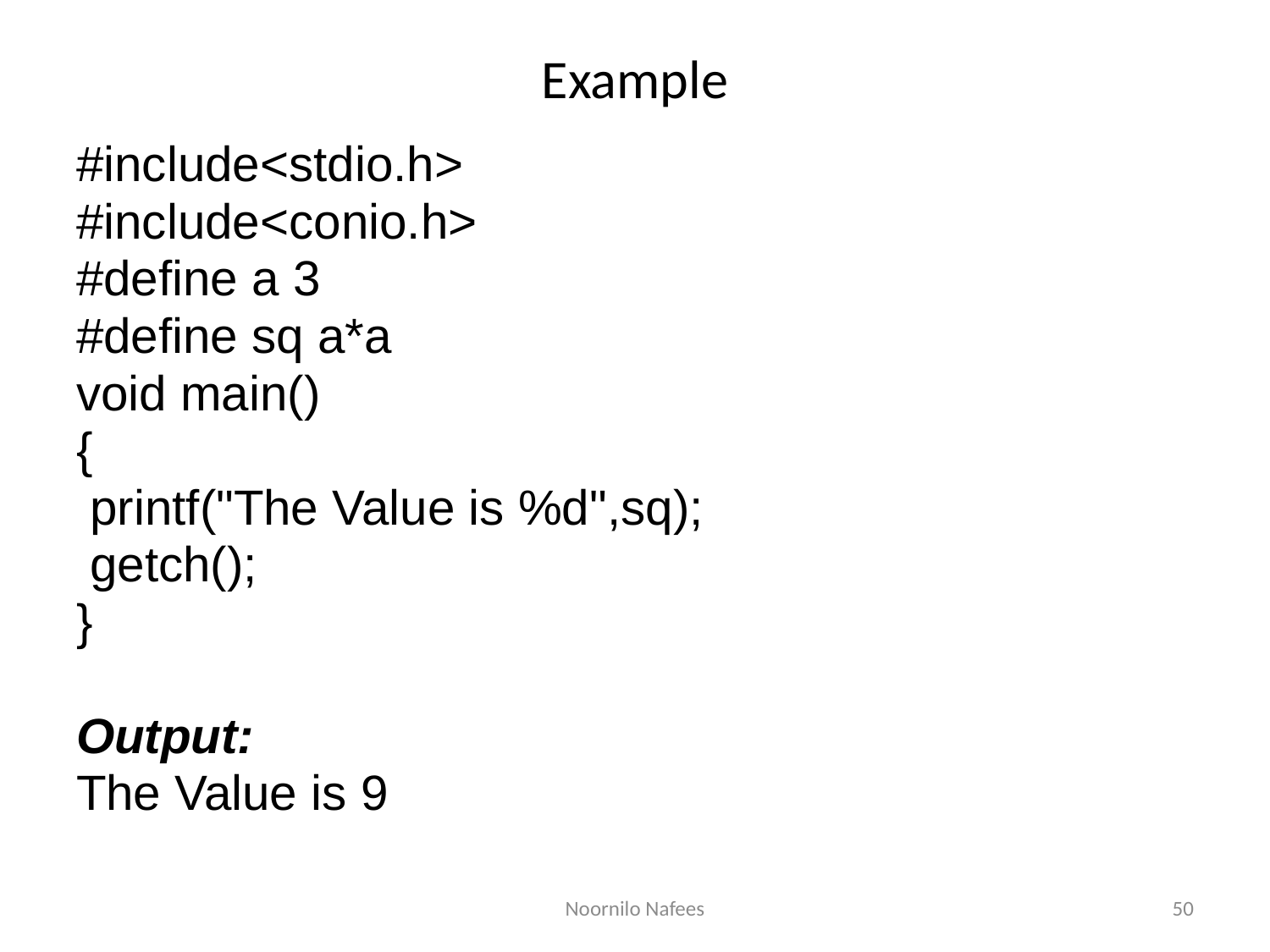

# Example
#include<stdio.h>
#include<conio.h>
#define a 3
#define sq a*a
void main()
{
 printf("The Value is %d",sq);
 getch();
}

Output:
The Value is 9

Noornilo Nafees
50